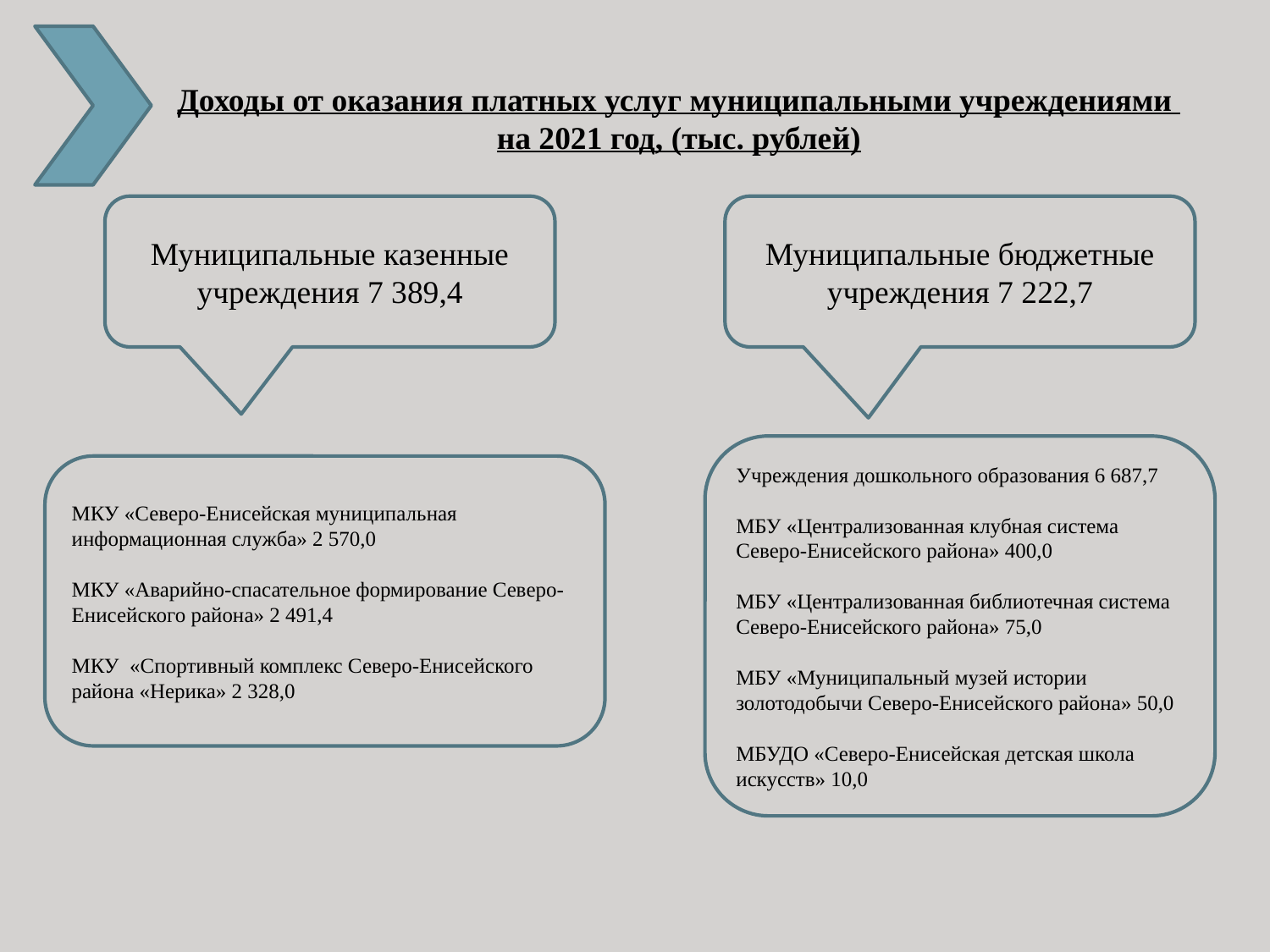

# Доходы от оказания платных услуг муниципальными учреждениями на 2021 год, (тыс. рублей)
Муниципальные казенные учреждения 7 389,4
Муниципальные бюджетные учреждения 7 222,7

Учреждения дошкольного образования 6 687,7

МБУ «Централизованная клубная система Северо-Енисейского района» 400,0

МБУ «Централизованная библиотечная система Северо-Енисейского района» 75,0

МБУ «Муниципальный музей истории золотодобычи Северо-Енисейского района» 50,0

МБУДО «Северо-Енисейская детская школа искусств» 10,0

МКУ «Северо-Енисейская муниципальная информационная служба» 2 570,0

МКУ «Аварийно-спасательное формирование Северо-Енисейского района» 2 491,4

МКУ  «Спортивный комплекс Северо-Енисейского района «Нерика» 2 328,0